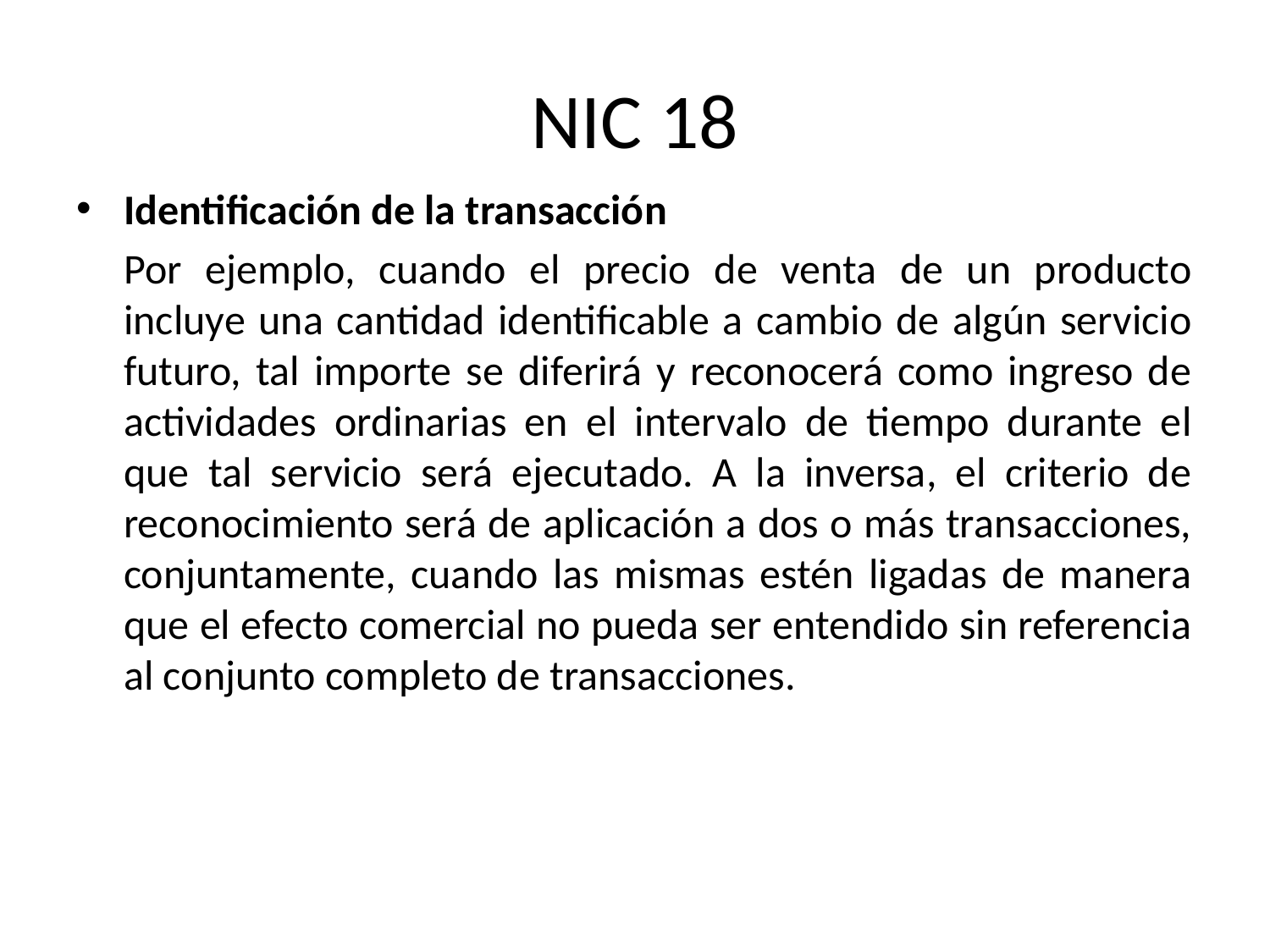

# NIC 18
Identificación de la transacción
	Por ejemplo, cuando el precio de venta de un producto incluye una cantidad identificable a cambio de algún servicio futuro, tal importe se diferirá y reconocerá como ingreso de actividades ordinarias en el intervalo de tiempo durante el que tal servicio será ejecutado. A la inversa, el criterio de reconocimiento será de aplicación a dos o más transacciones, conjuntamente, cuando las mismas estén ligadas de manera que el efecto comercial no pueda ser entendido sin referencia al conjunto completo de transacciones.